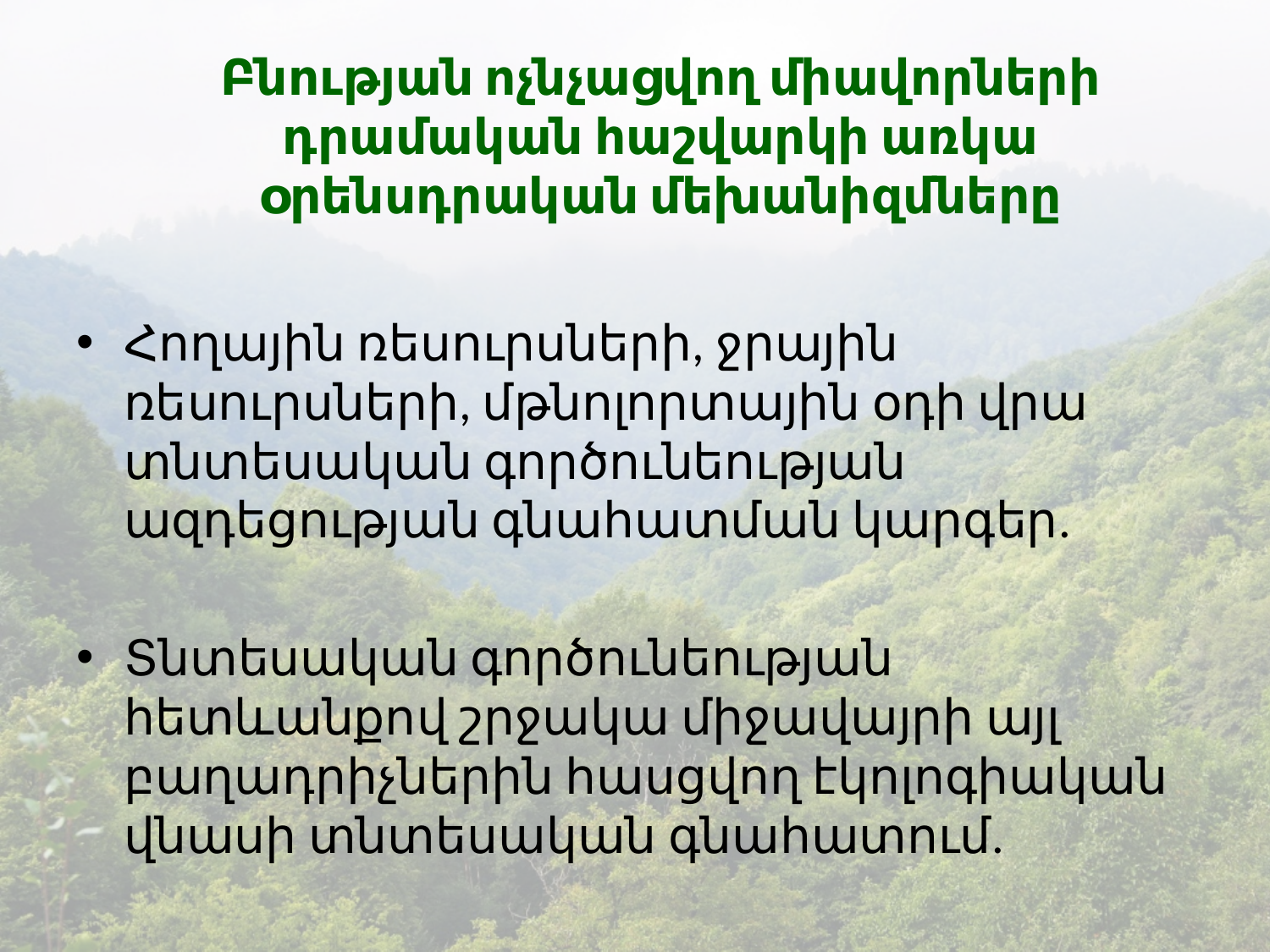

# Բնության ոչնչացվող միավորների դրամական հաշվարկի առկա օրենսդրական մեխանիզմները

Հողային ռեսուրսների, ջրային ռեսուրսների, մթնոլորտային օդի վրա տնտեսական գործունեության ազդեցության գնահատման կարգեր.

Տնտեսական գործունեության հետևանքով շրջակա միջավայրի այլ բաղադրիչներին հասցվող էկոլոգիական վնասի տնտեսական գնահատում.